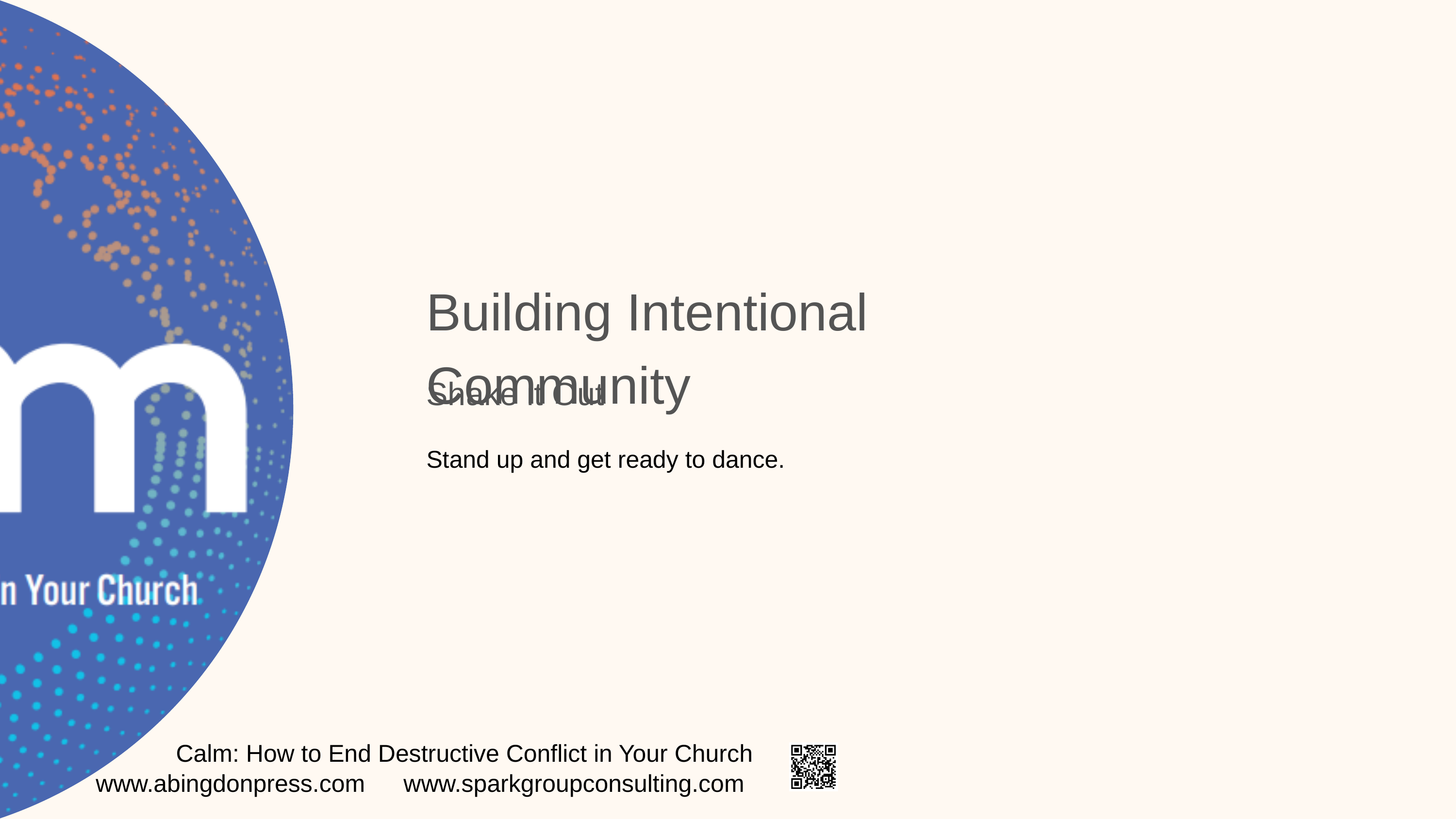

Building Intentional Community
Shake it Out
Stand up and get ready to dance.
Calm: How to End Destructive Conflict in Your Church

www.abingdonpress.com
www.sparkgroupconsulting.com